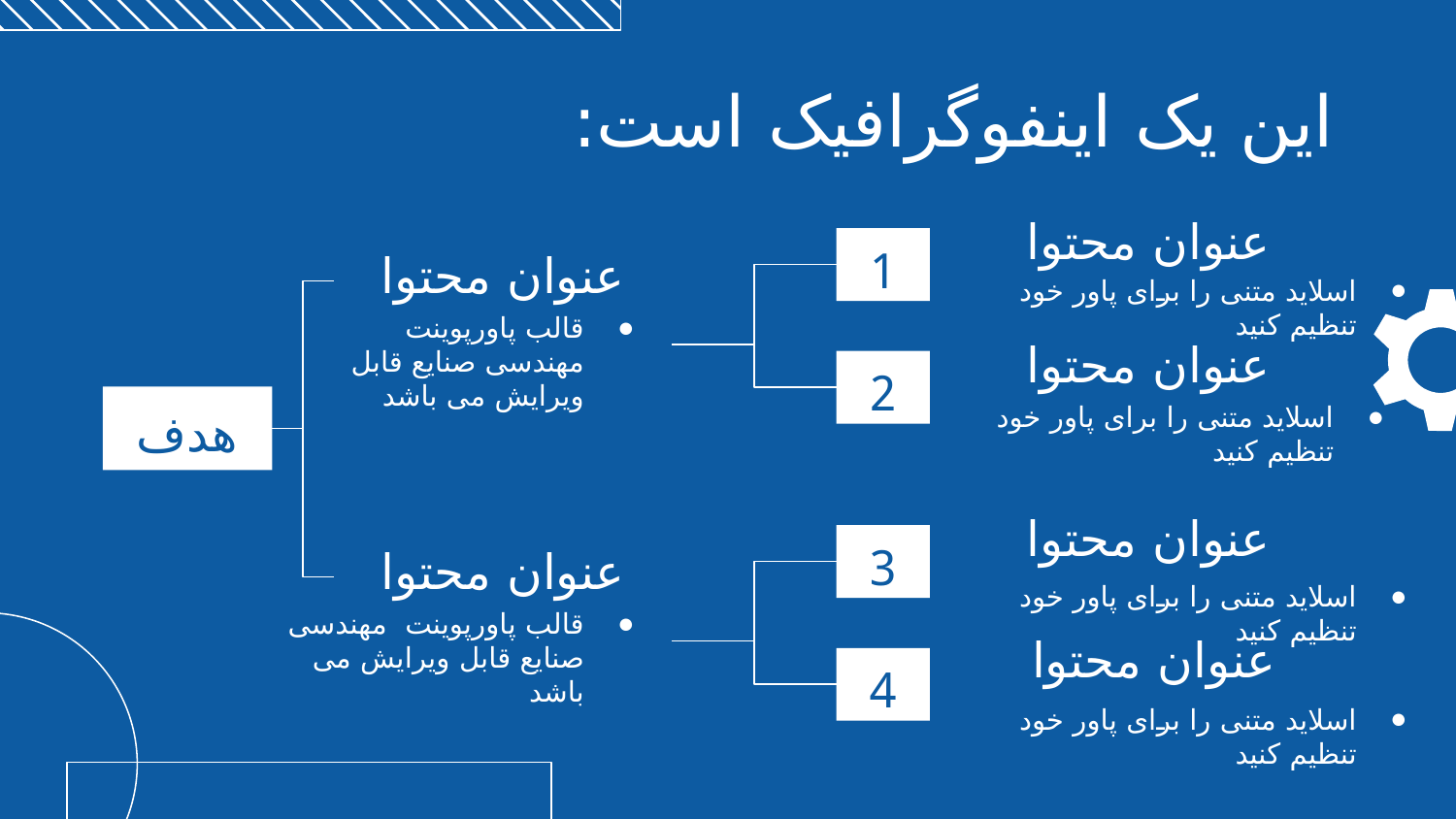

# این یک اینفوگرافیک است:

عنوان محتوا
1
عنوان محتوا
اسلاید متنی را برای پاور خود تنظیم کنید
قالب پاورپوینت  مهندسی صنایع قابل ویرایش می باشد
عنوان محتوا
2
اسلاید متنی را برای پاور خود تنظیم کنید
هدف
عنوان محتوا
3
عنوان محتوا
اسلاید متنی را برای پاور خود تنظیم کنید
قالب پاورپوینت  مهندسی صنایع قابل ویرایش می باشد
عنوان محتوا
4
اسلاید متنی را برای پاور خود تنظیم کنید